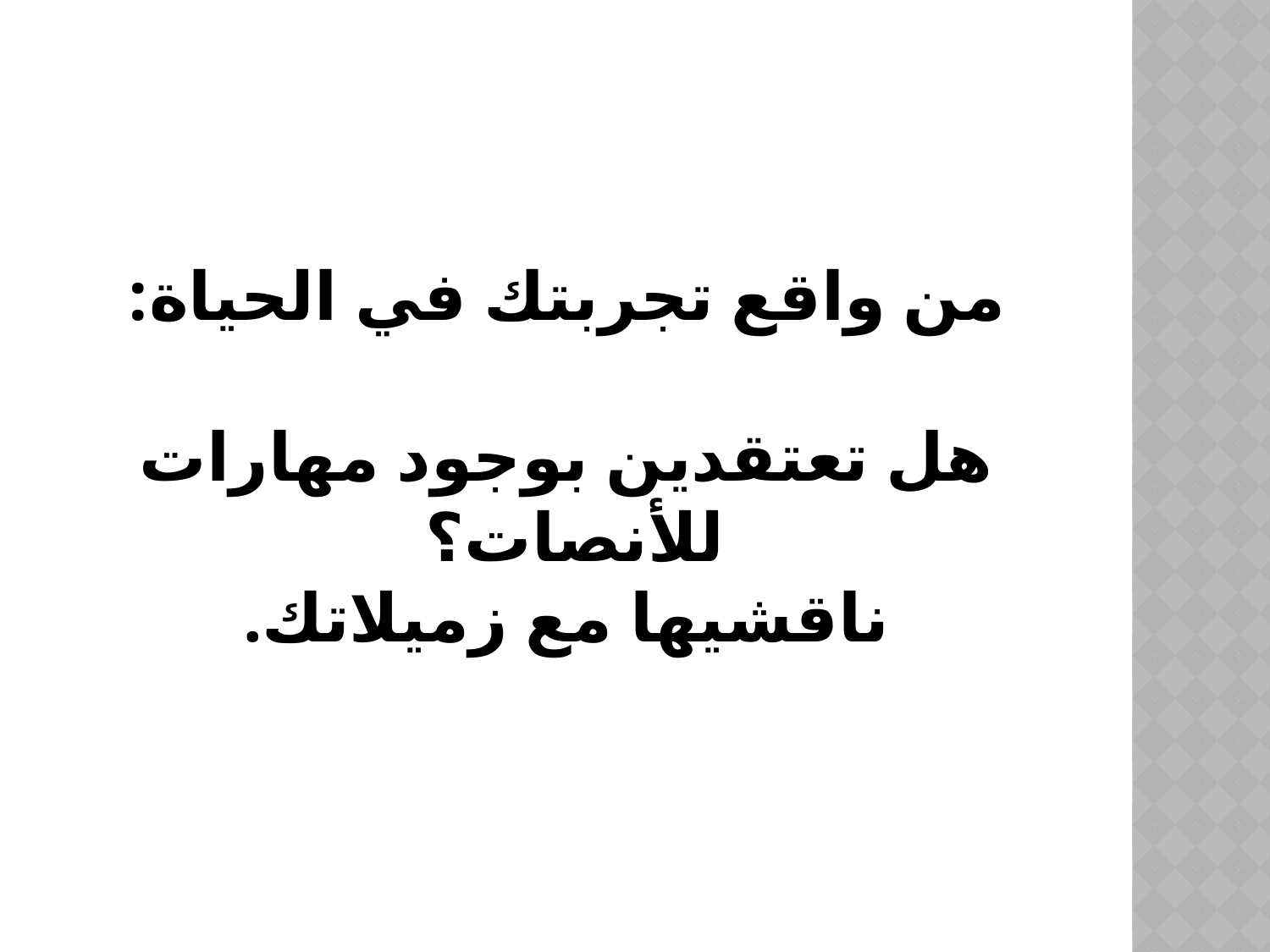

# من واقع تجربتك في الحياة: هل تعتقدين بوجود مهارات للأنصات؟ ناقشيها مع زميلاتك.